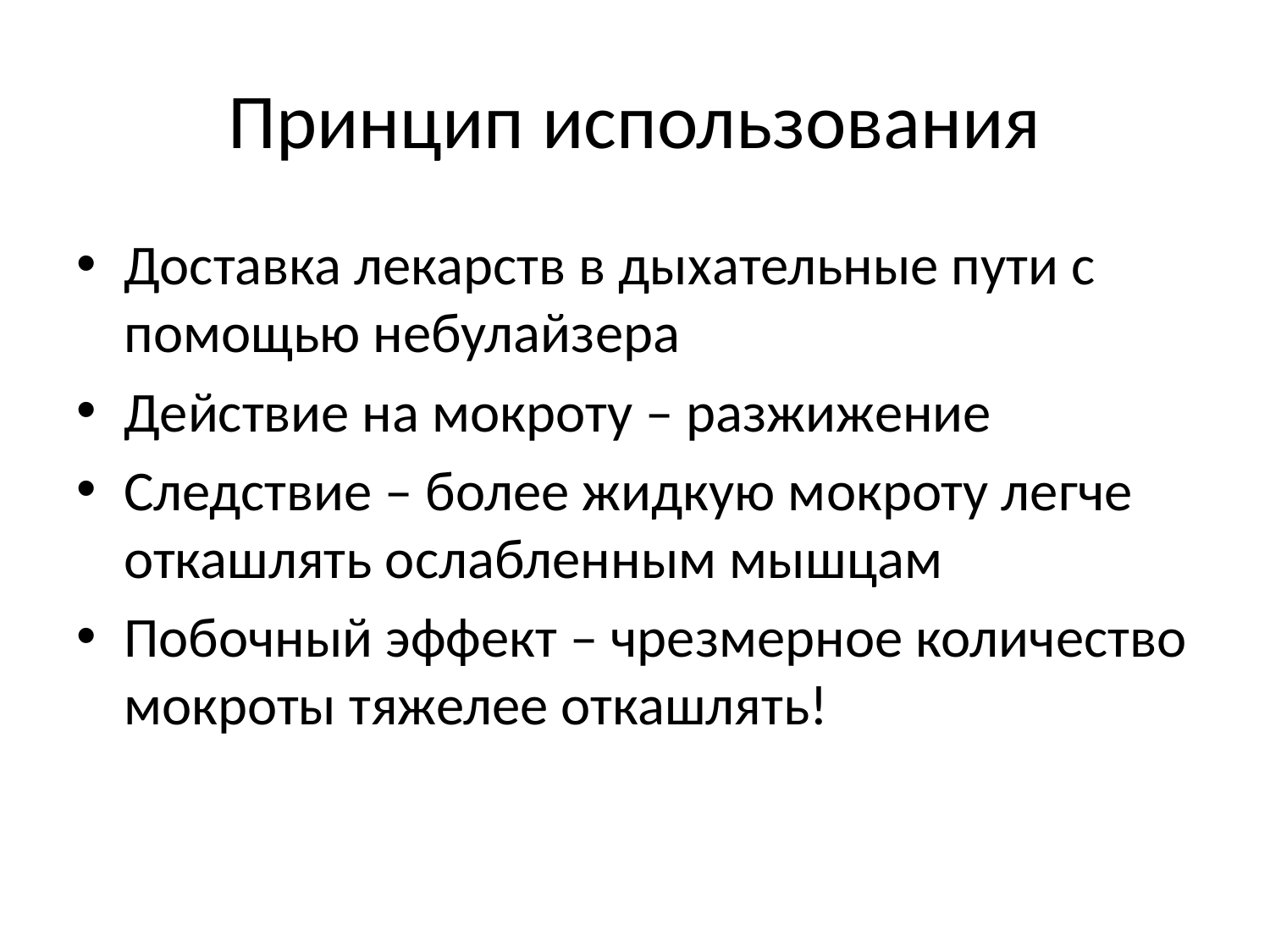

# Принцип использования
Доставка лекарств в дыхательные пути с помощью небулайзера
Действие на мокроту – разжижение
Следствие – более жидкую мокроту легче откашлять ослабленным мышцам
Побочный эффект – чрезмерное количество мокроты тяжелее откашлять!